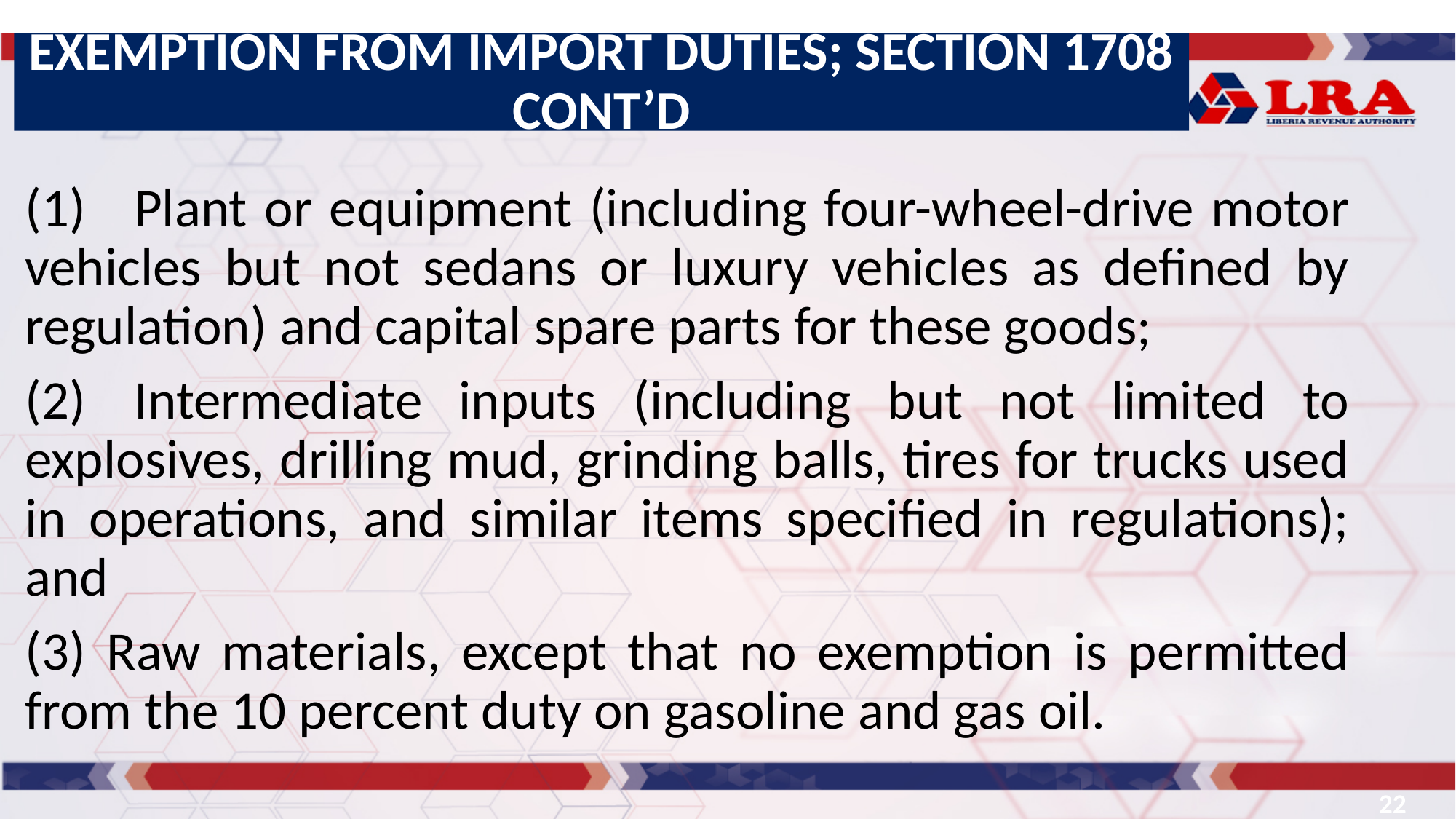

EXEMPTION FROM IMPORT DUTIES; SECTION 1708 CONT’D
(1)	Plant or equipment (including four-wheel-drive motor vehicles but not sedans or luxury vehicles as defined by regulation) and capital spare parts for these goods;
(2)	Intermediate inputs (including but not limited to explosives, drilling mud, grinding balls, tires for trucks used in operations, and similar items specified in regulations); and
(3) Raw materials, except that no exemption is permitted from the 10 percent duty on gasoline and gas oil.

22